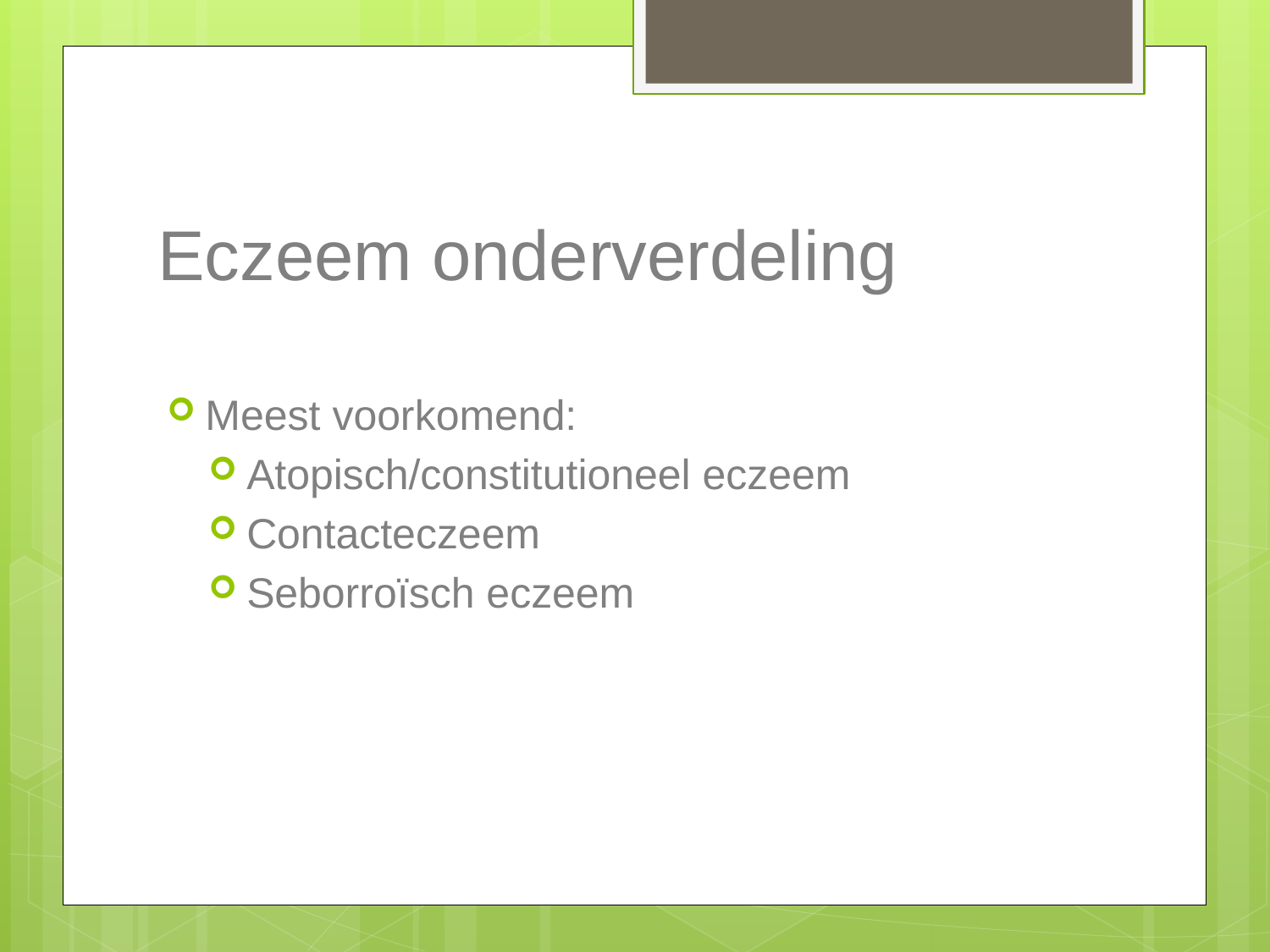

# Eczeem onderverdeling

Meest voorkomend:
Atopisch/constitutioneel eczeem
Contacteczeem
Seborroïsch eczeem